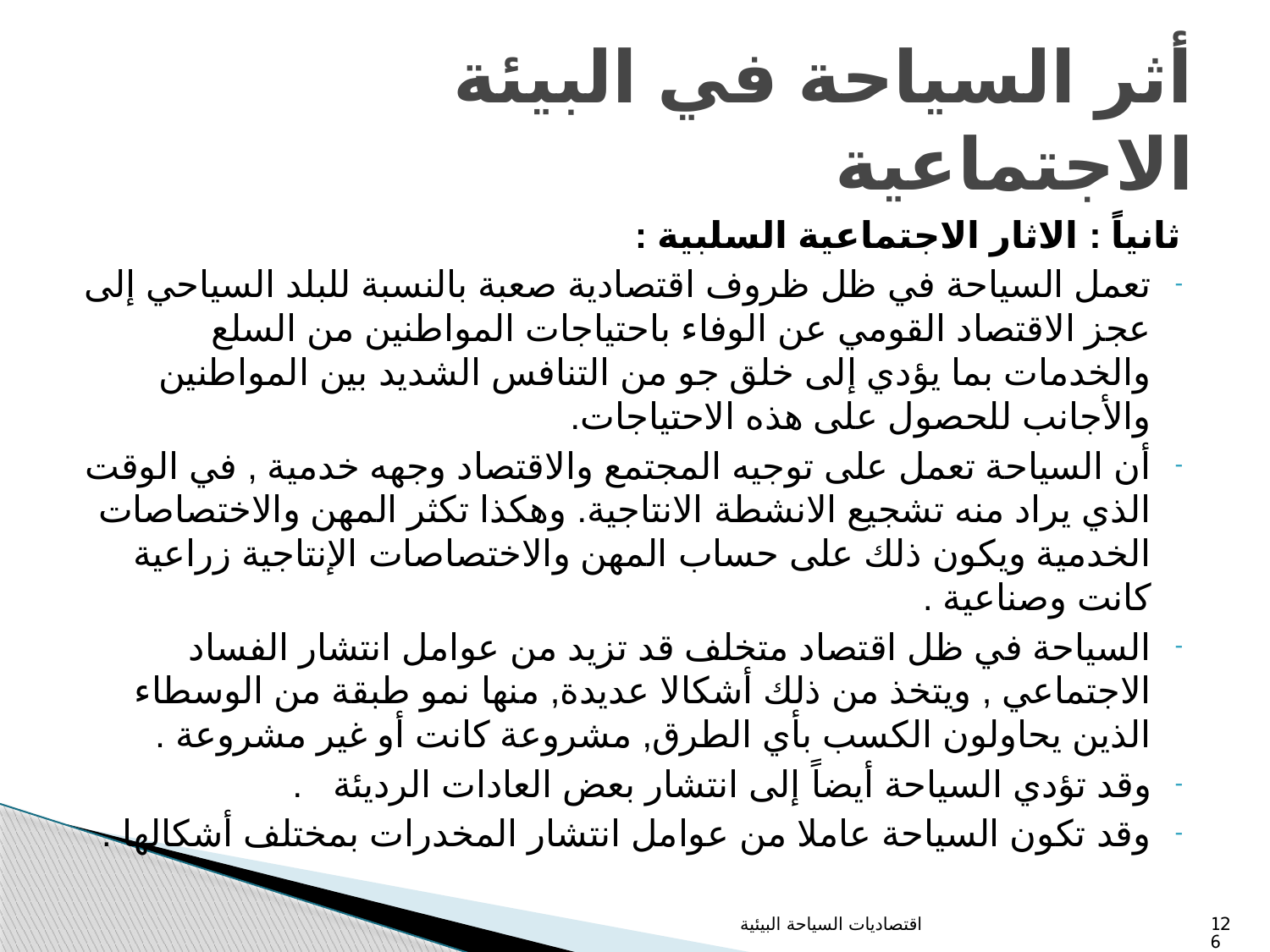

# أثر السياحة في البيئة الاجتماعية
ثانياً : الاثار الاجتماعية السلبية :
تعمل السياحة في ظل ظروف اقتصادية صعبة بالنسبة للبلد السياحي إلى عجز الاقتصاد القومي عن الوفاء باحتياجات المواطنين من السلع والخدمات بما يؤدي إلى خلق جو من التنافس الشديد بين المواطنين والأجانب للحصول على هذه الاحتياجات.
أن السياحة تعمل على توجيه المجتمع والاقتصاد وجهه خدمية , في الوقت الذي يراد منه تشجيع الانشطة الانتاجية. وهكذا تكثر المهن والاختصاصات الخدمية ويكون ذلك على حساب المهن والاختصاصات الإنتاجية زراعية كانت وصناعية .
السياحة في ظل اقتصاد متخلف قد تزيد من عوامل انتشار الفساد الاجتماعي , ويتخذ من ذلك أشكالا عديدة, منها نمو طبقة من الوسطاء الذين يحاولون الكسب بأي الطرق, مشروعة كانت أو غير مشروعة .
وقد تؤدي السياحة أيضاً إلى انتشار بعض العادات الرديئة   .
وقد تكون السياحة عاملا من عوامل انتشار المخدرات بمختلف أشكالها .
اقتصاديات السياحة البيئية
126